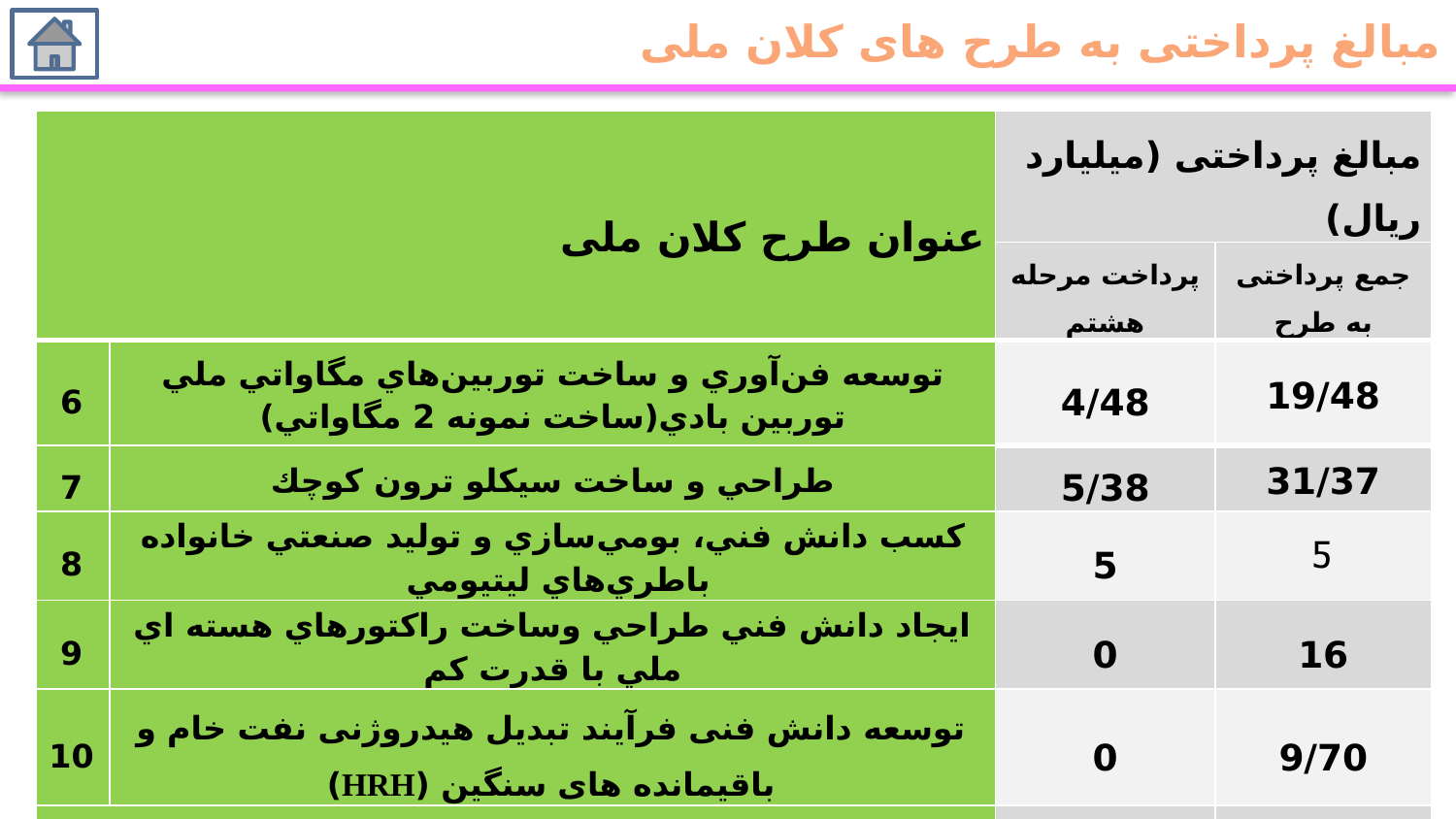

مبالغ پرداختی به طرح های کلان ملی

| عنوان طرح کلان ملی |  | مبالغ پرداختی (میلیارد ریال) |  |
| --- | --- | --- | --- |
|  |  | پرداخت مرحله هشتم | جمع پرداختی به طرح |
| 6 | توسعه فن‌‌آوري و ساخت توربين‌هاي مگاواتي ملي توربين بادي(ساخت نمونه 2 مگاواتي) | 4/48 | 19/48 |
| 7 | طراحي و ساخت سيكلو ترون كوچك | 5/38 | 31/37 |
| 8 | كسب دانش فني، بومي‌سازي و توليد صنعتي خانواده باطري‌هاي ليتيومي | 5 | 5 |
| 9 | ايجاد دانش فني طراحي وساخت راكتورهاي هسته اي ملي با قدرت كم | 0 | 16 |
| 10 | توسعه دانش فنی فرآیند تبدیل هیدروژنی نفت خام و باقیمانده های سنگین (HRH) | 0 | 9/70 |
| کل مبالغ پرداختی به طرح های کلان ملی |  | 33/74 | 193/05 |